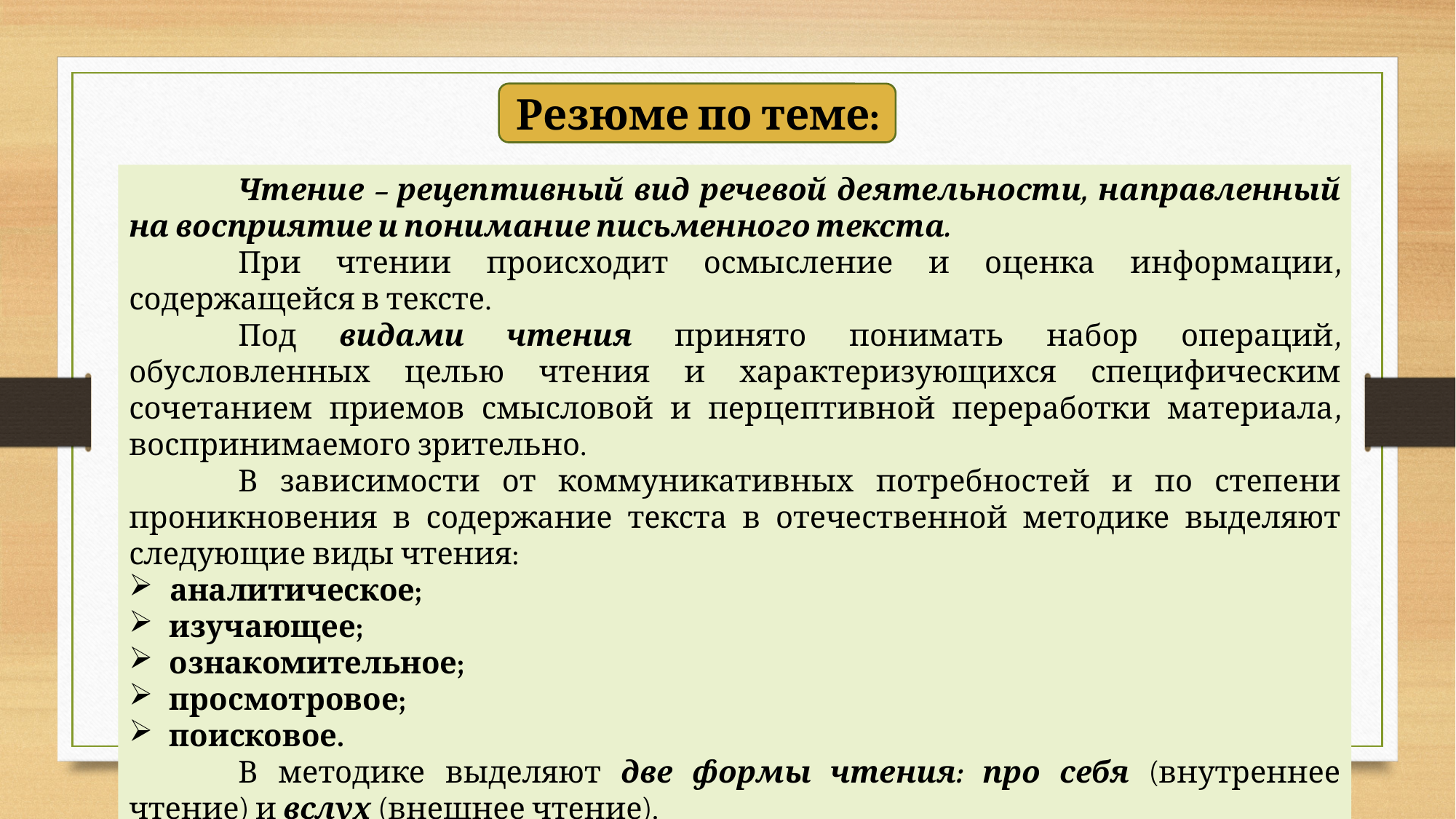

Резюме по теме:

	Чтение – рецептивный вид речевой деятельности, направленный на восприятие и понимание письменного текста.
	При чтении происходит осмысление и оценка информации, содержащейся в тексте.
	Под видами чтения принято понимать набор операций, обусловленных целью чтения и характеризующихся специфическим сочетанием приемов смысловой и перцептивной переработки материала, воспринимаемого зрительно.
	В зависимости от коммуникативных потребностей и по степени проникновения в содержание текста в отечественной методике выделяют следующие виды чтения:
 аналитическое;
 изучающее;
 ознакомительное;
 просмотровое;
 поисковое.
	В методике выделяют две формы чтения: про себя (внутреннее чтение) и вслух (внешнее чтение).